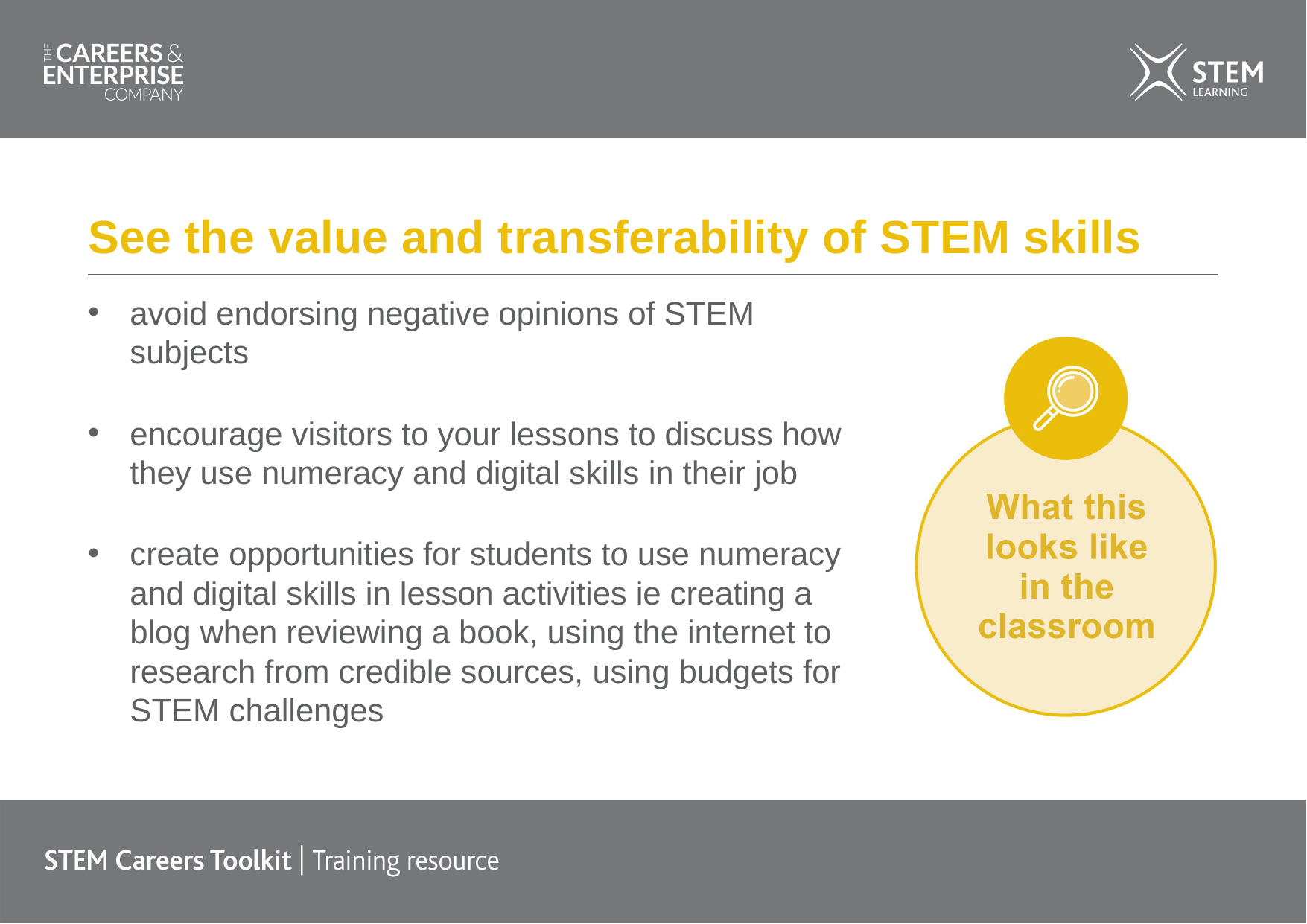

See the value and transferability of STEM skills

avoid endorsing negative opinions of STEM subjects

encourage visitors to your lessons to discuss how they use numeracy and digital skills in their job

create opportunities for students to use numeracy and digital skills in lesson activities ie creating a blog when reviewing a book, using the internet to research from credible sources, using budgets for STEM challenges